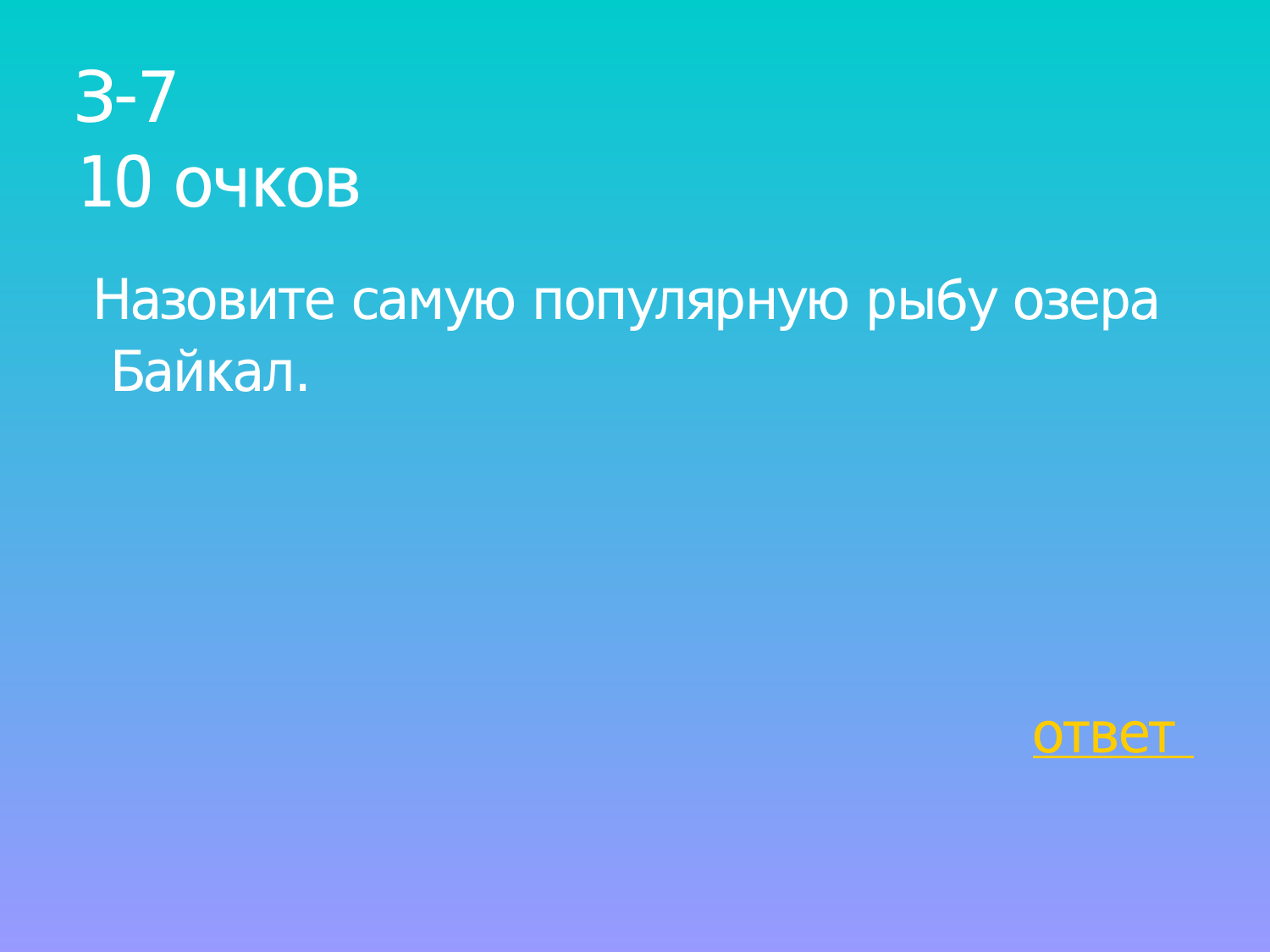

# З-7 10 очков
 Назовите самую популярную рыбу озера
  Байкал.

ответ